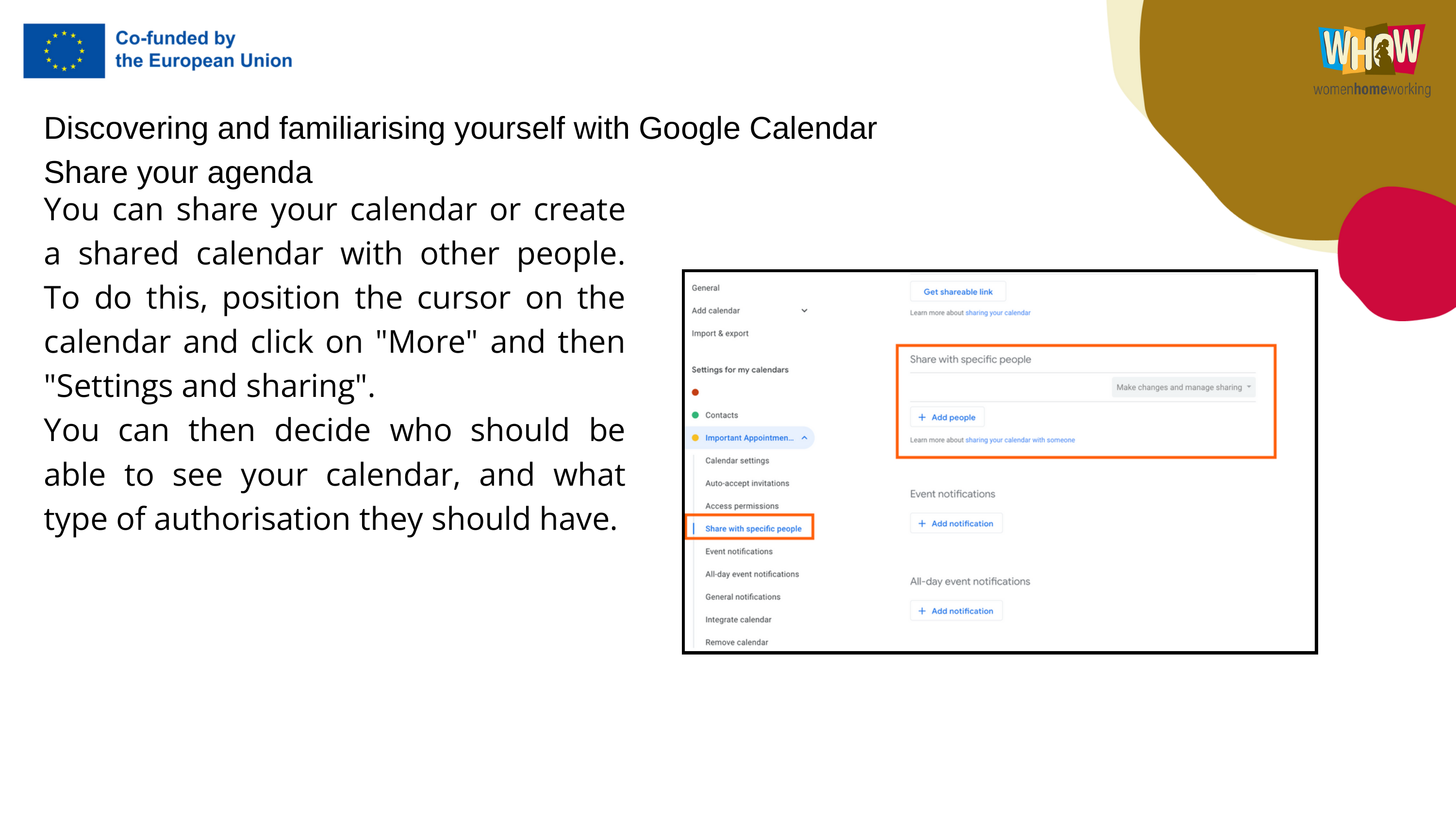

Discovering and familiarising yourself with Google Calendar
Share your agenda
You can share your calendar or create a shared calendar with other people. To do this, position the cursor on the calendar and click on "More" and then "Settings and sharing".
You can then decide who should be able to see your calendar, and what type of authorisation they should have.